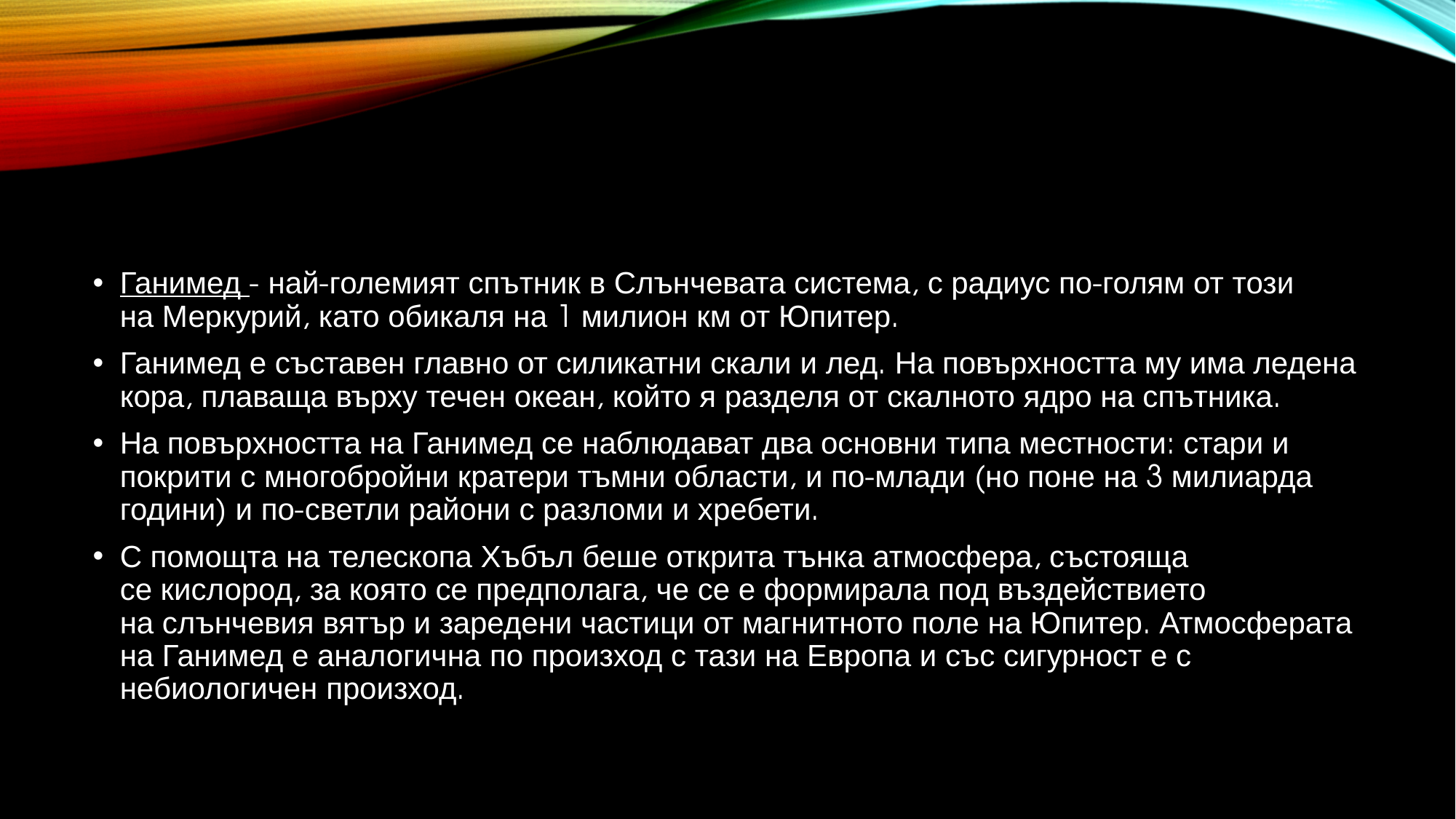

Ганимед - най-големият спътник в Слънчевата система, с радиус по-голям от този на Меркурий, като обикаля на 1 милион км от Юпитер.
Ганимед е съставен главно от силикатни скали и лед. На повърхността му има ледена кора, плаваща върху течен океан, който я разделя от скалното ядро на спътника.
На повърхността на Ганимед се наблюдават два основни типа местности: стари и покрити с многобройни кратери тъмни области, и по-млади (но поне на 3 милиарда години) и по-светли райони с разломи и хребети.
С помощта на телескопа Хъбъл беше открита тънка атмосфера, състояща се кислород, за която се предполага, че се е формирала под въздействието на слънчевия вятър и заредени частици от магнитното поле на Юпитер. Атмосферата на Ганимед е аналогична по произход с тази на Европа и със сигурност е с небиологичен произход.